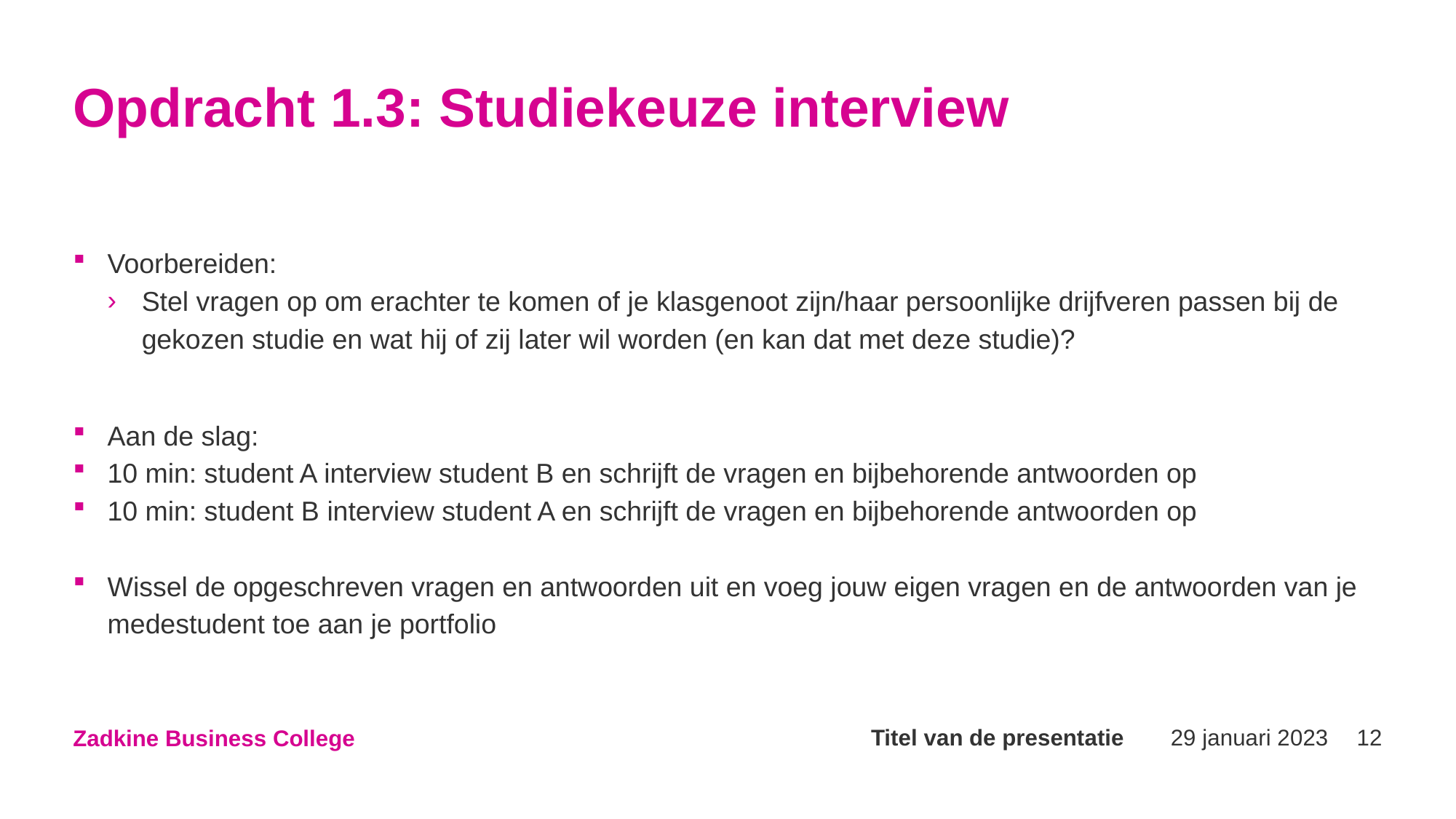

# Opdracht 1.3: Studiekeuze interview

Voorbereiden:
Stel vragen op om erachter te komen of je klasgenoot zijn/haar persoonlijke drijfveren passen bij de gekozen studie en wat hij of zij later wil worden (en kan dat met deze studie)?

Aan de slag:
10 min: student A interview student B en schrijft de vragen en bijbehorende antwoorden op
10 min: student B interview student A en schrijft de vragen en bijbehorende antwoorden op

Wissel de opgeschreven vragen en antwoorden uit en voeg jouw eigen vragen en de antwoorden van je medestudent toe aan je portfolio

Titel van de presentatie
29 januari 2023
12